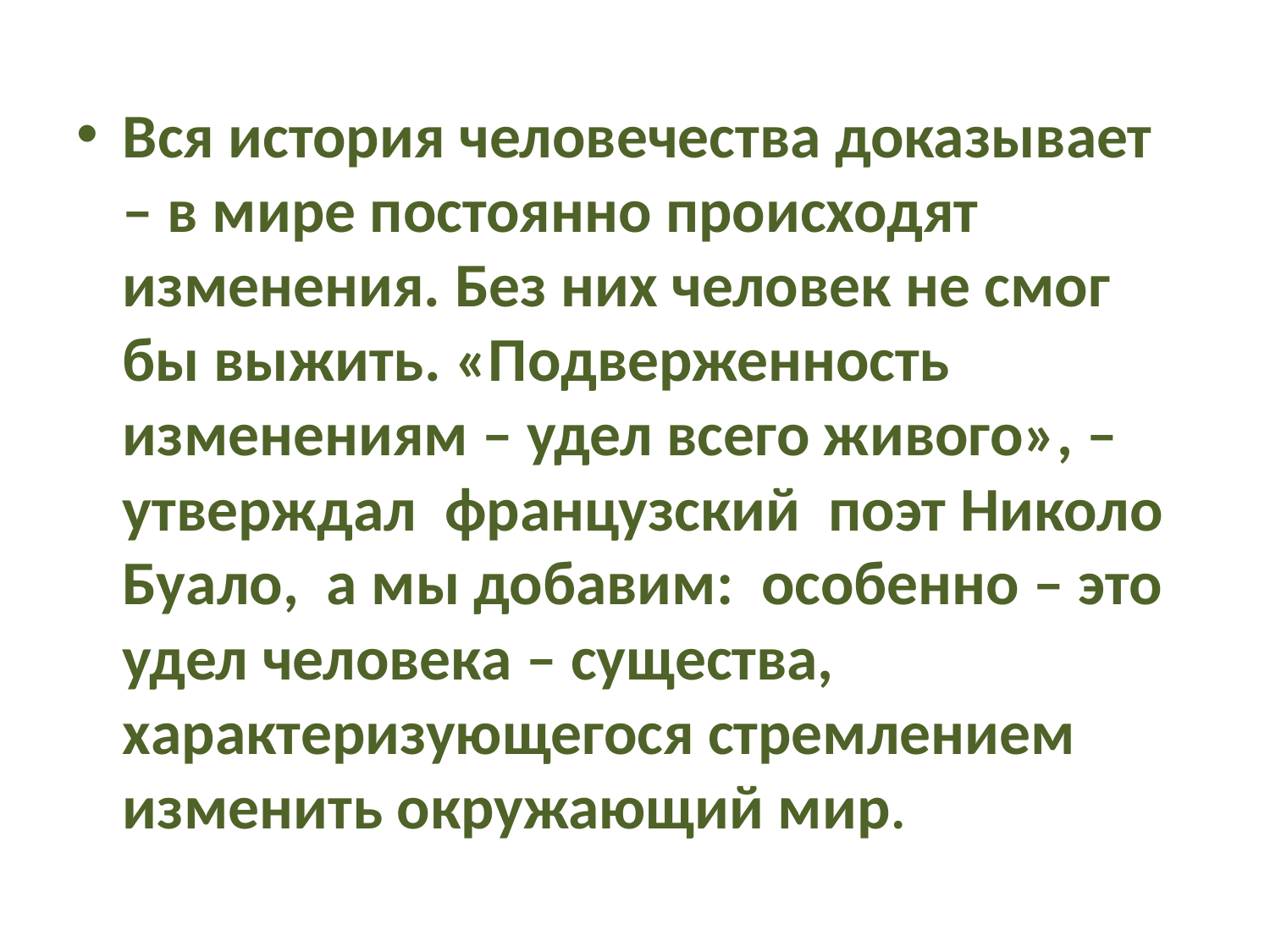

#
Вся история человечества доказывает – в мире постоянно происходят изменения. Без них человек не смог бы выжить. «Подверженность изменениям – удел всего живого», –  утверждал  французский  поэт Николо Буало,  а мы добавим:  особенно – это удел человека – существа, характеризующегося стремлением изменить окружающий мир.